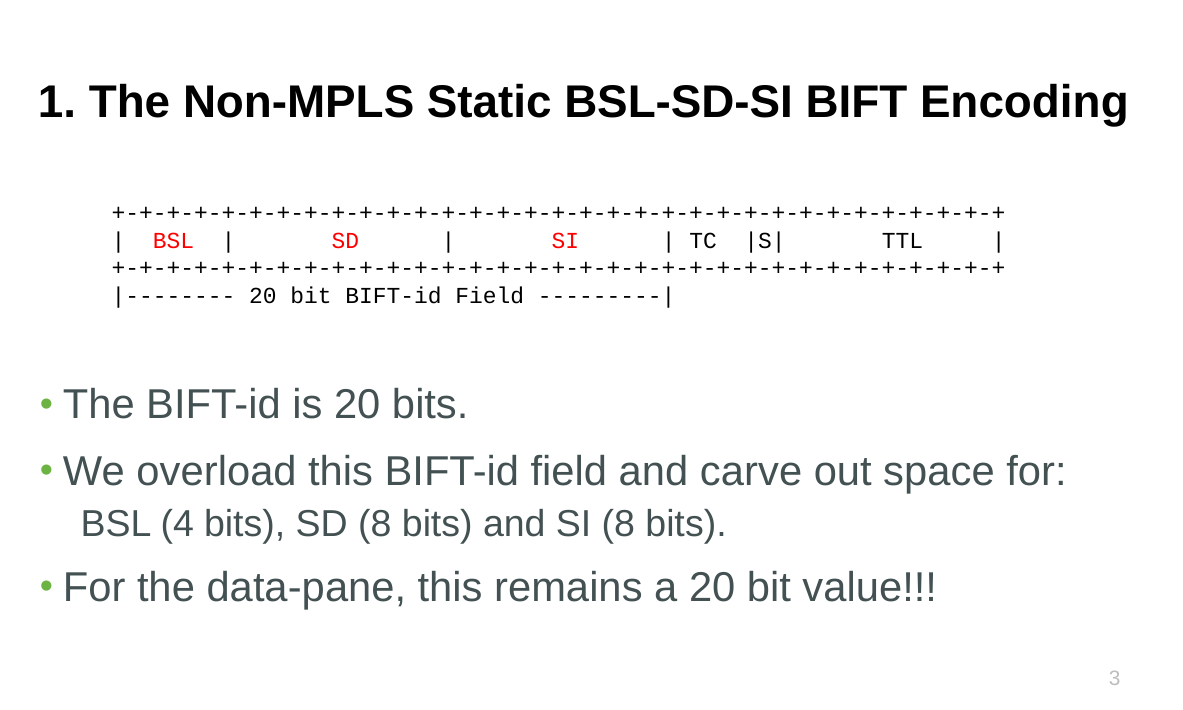

# 1. The Non-MPLS Static BSL-SD-SI BIFT Encoding
+-+-+-+-+-+-+-+-+-+-+-+-+-+-+-+-+-+-+-+-+-+-+-+-+-+-+-+-+-+-+-+-+
|  BSL  |       SD      |       SI      | TC  |S|       TTL     |
+-+-+-+-+-+-+-+-+-+-+-+-+-+-+-+-+-+-+-+-+-+-+-+-+-+-+-+-+-+-+-+-+
|-------- 20 bit BIFT-id Field ---------|
The BIFT-id is 20 bits.
We overload this BIFT-id field and carve out space for:
BSL (4 bits), SD (8 bits) and SI (8 bits).
For the data-pane, this remains a 20 bit value!!!